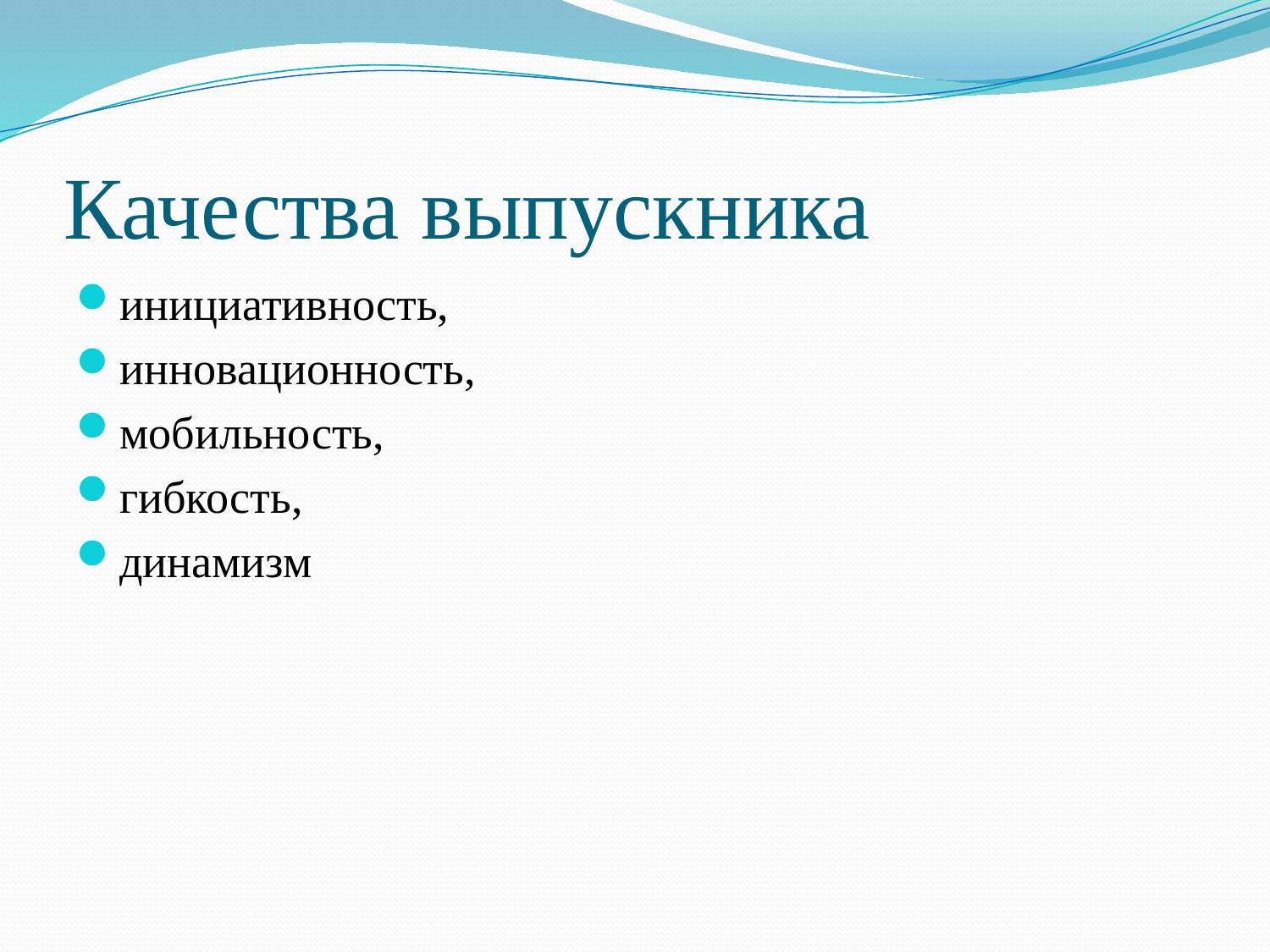

# Качества выпускника
инициативность,
инновационность,
мобильность,
гибкость,
динамизм